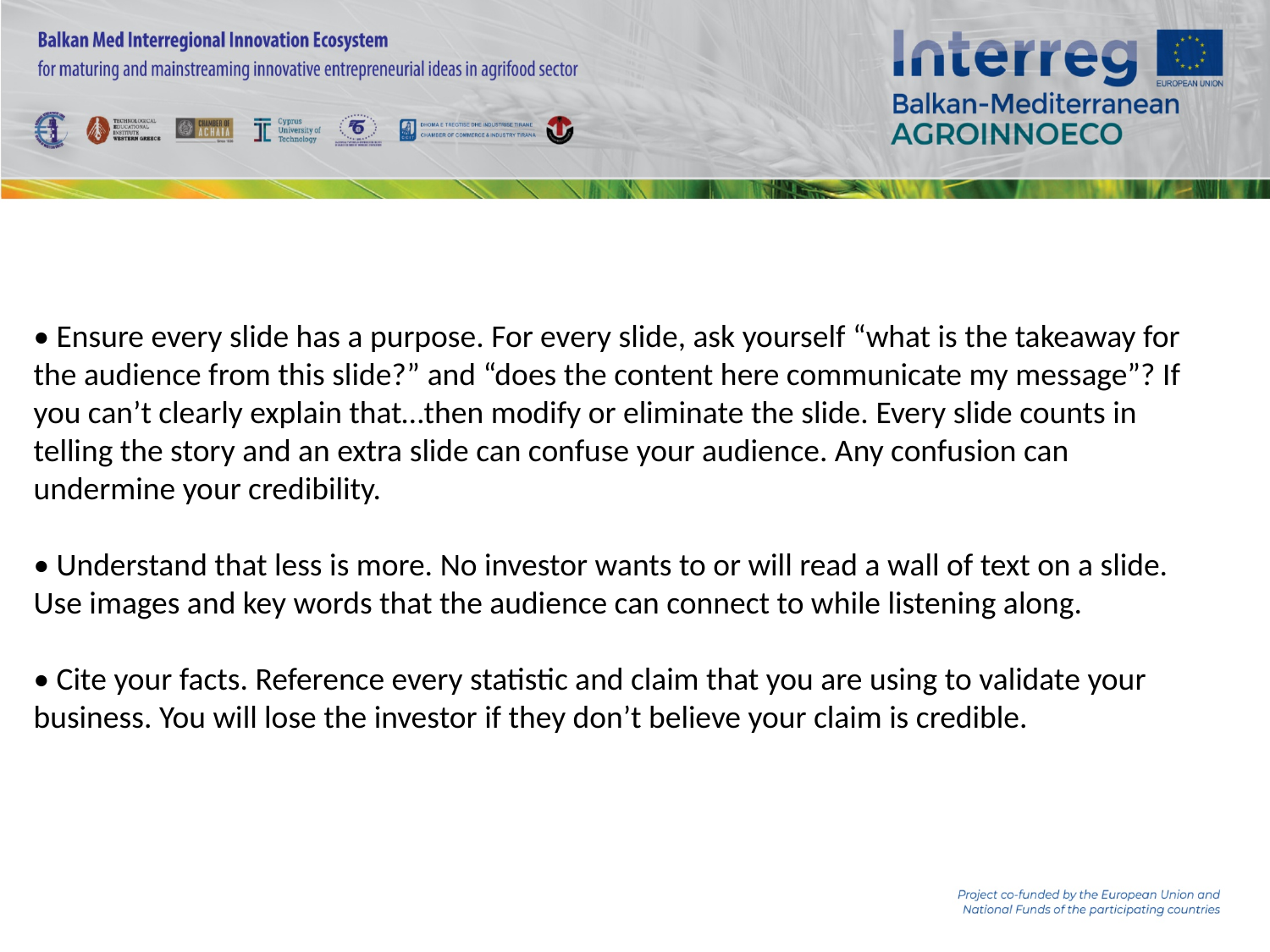

• Ensure every slide has a purpose. For every slide, ask yourself “what is the takeaway for the audience from this slide?” and “does the content here communicate my message”? If you can’t clearly explain that…then modify or eliminate the slide. Every slide counts in telling the story and an extra slide can confuse your audience. Any confusion can undermine your credibility.

• Understand that less is more. No investor wants to or will read a wall of text on a slide. Use images and key words that the audience can connect to while listening along.

• Cite your facts. Reference every statistic and claim that you are using to validate your business. You will lose the investor if they don’t believe your claim is credible.